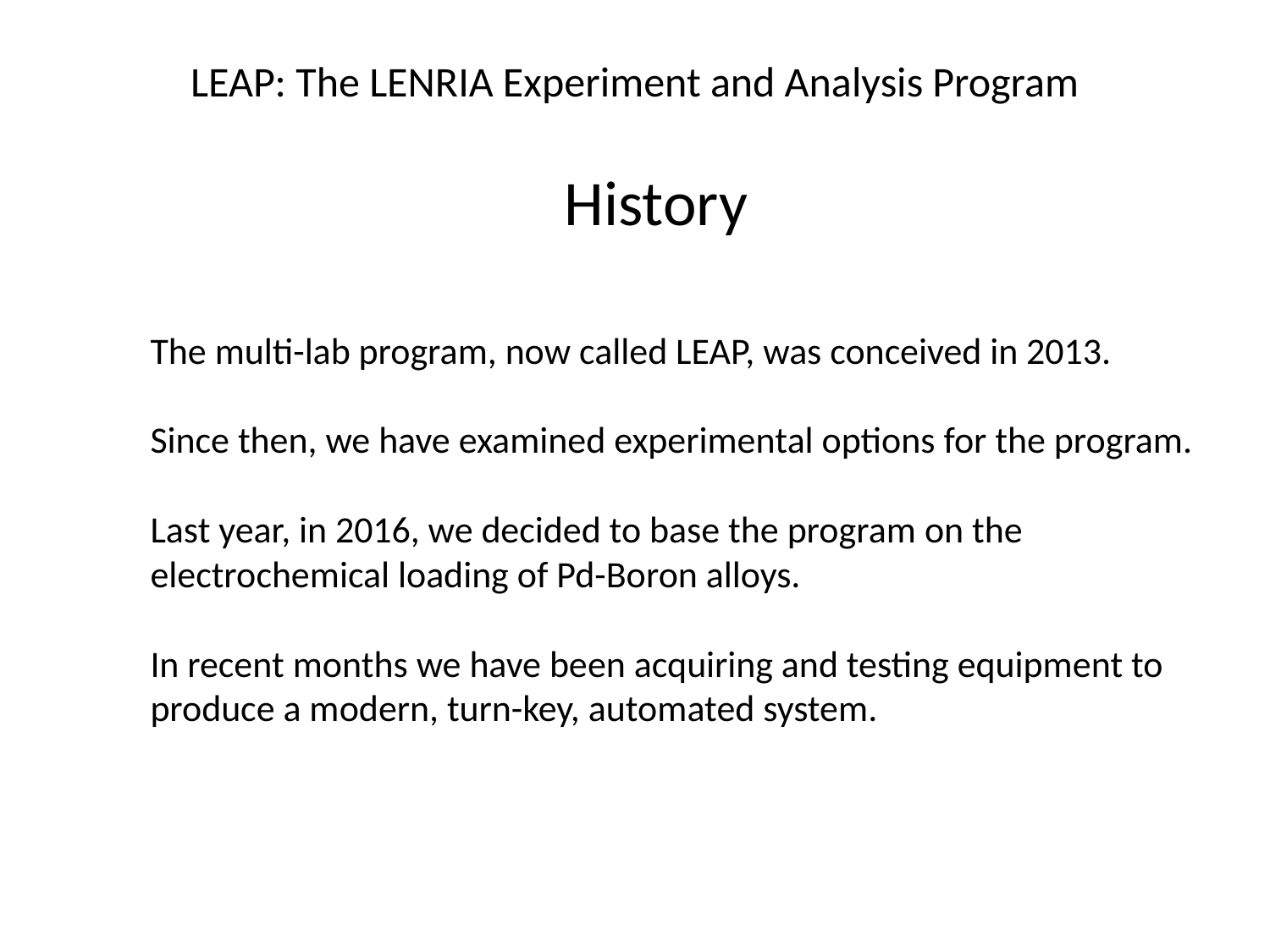

LEAP: The LENRIA Experiment and Analysis Program
History
The multi-lab program, now called LEAP, was conceived in 2013.

Since then, we have examined experimental options for the program.

Last year, in 2016, we decided to base the program on the electrochemical loading of Pd-Boron alloys.

In recent months we have been acquiring and testing equipment to produce a modern, turn-key, automated system.